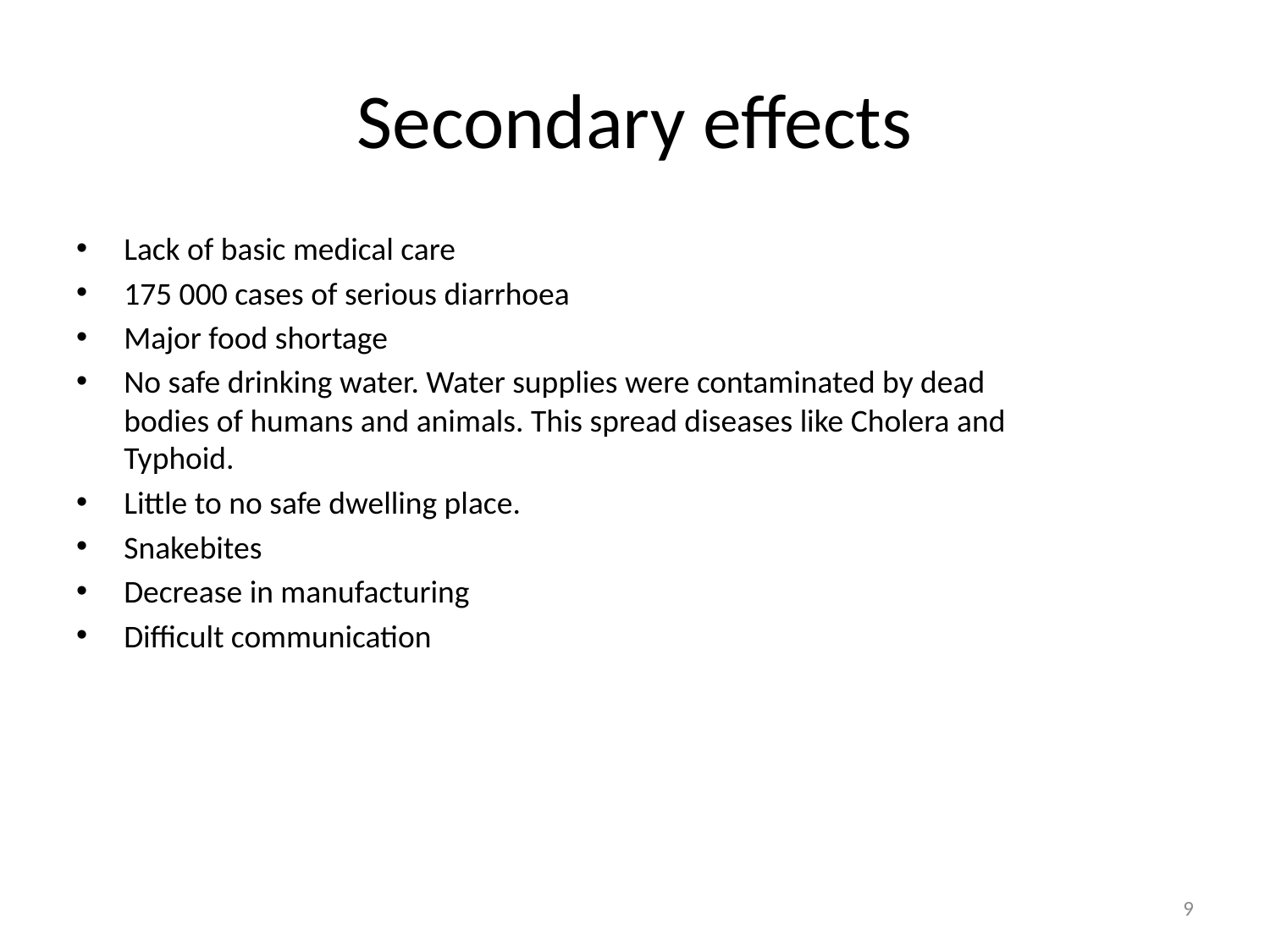

# Secondary effects
Lack of basic medical care
175 000 cases of serious diarrhoea
Major food shortage
No safe drinking water. Water supplies were contaminated by dead bodies of humans and animals. This spread diseases like Cholera and Typhoid.
Little to no safe dwelling place.
Snakebites
Decrease in manufacturing
Difficult communication

9